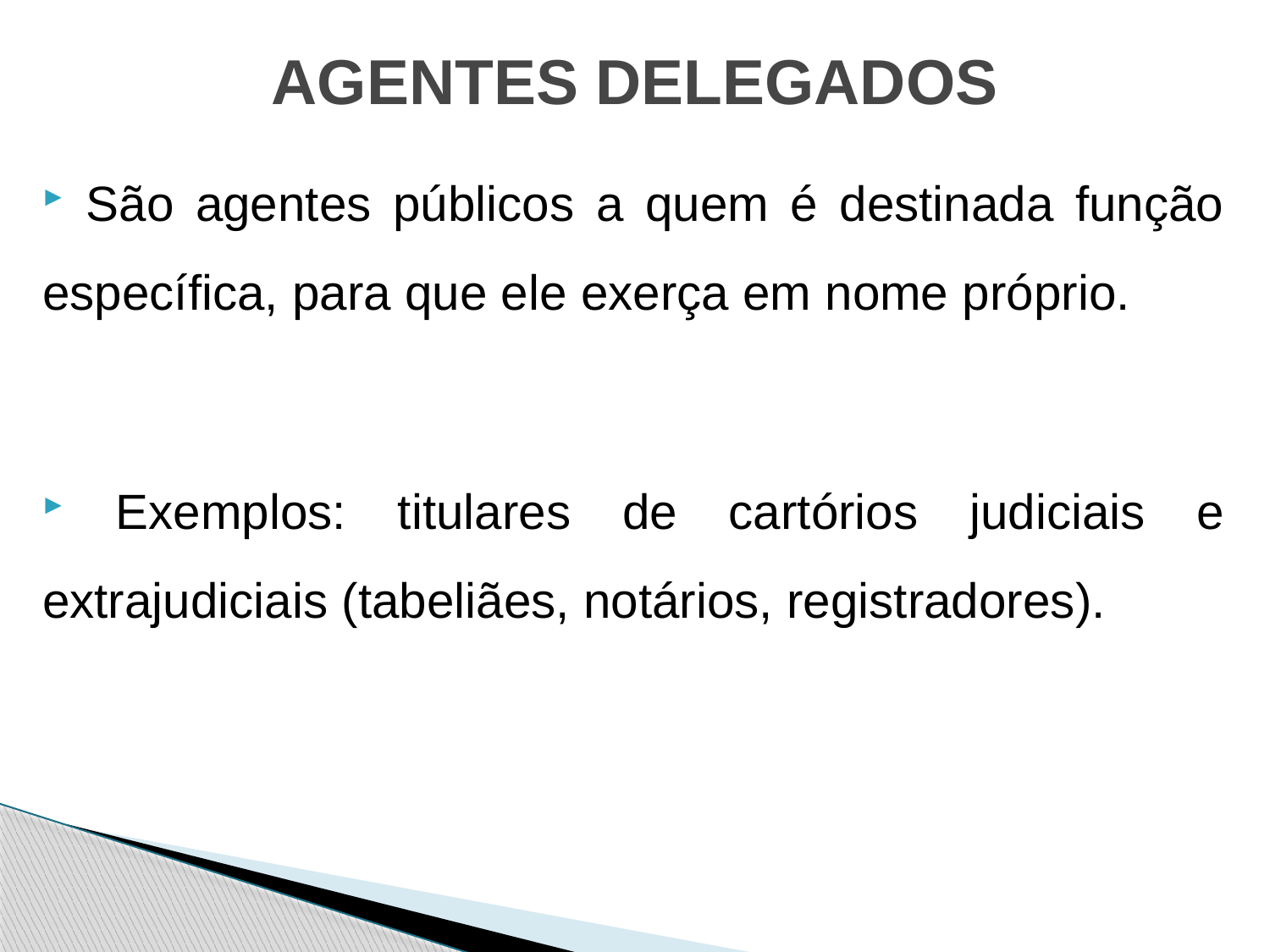

# AGENTES DELEGADOS
 São agentes públicos a quem é destinada função específica, para que ele exerça em nome próprio.

 Exemplos: titulares de cartórios judiciais e extrajudiciais (tabeliães, notários, registradores).